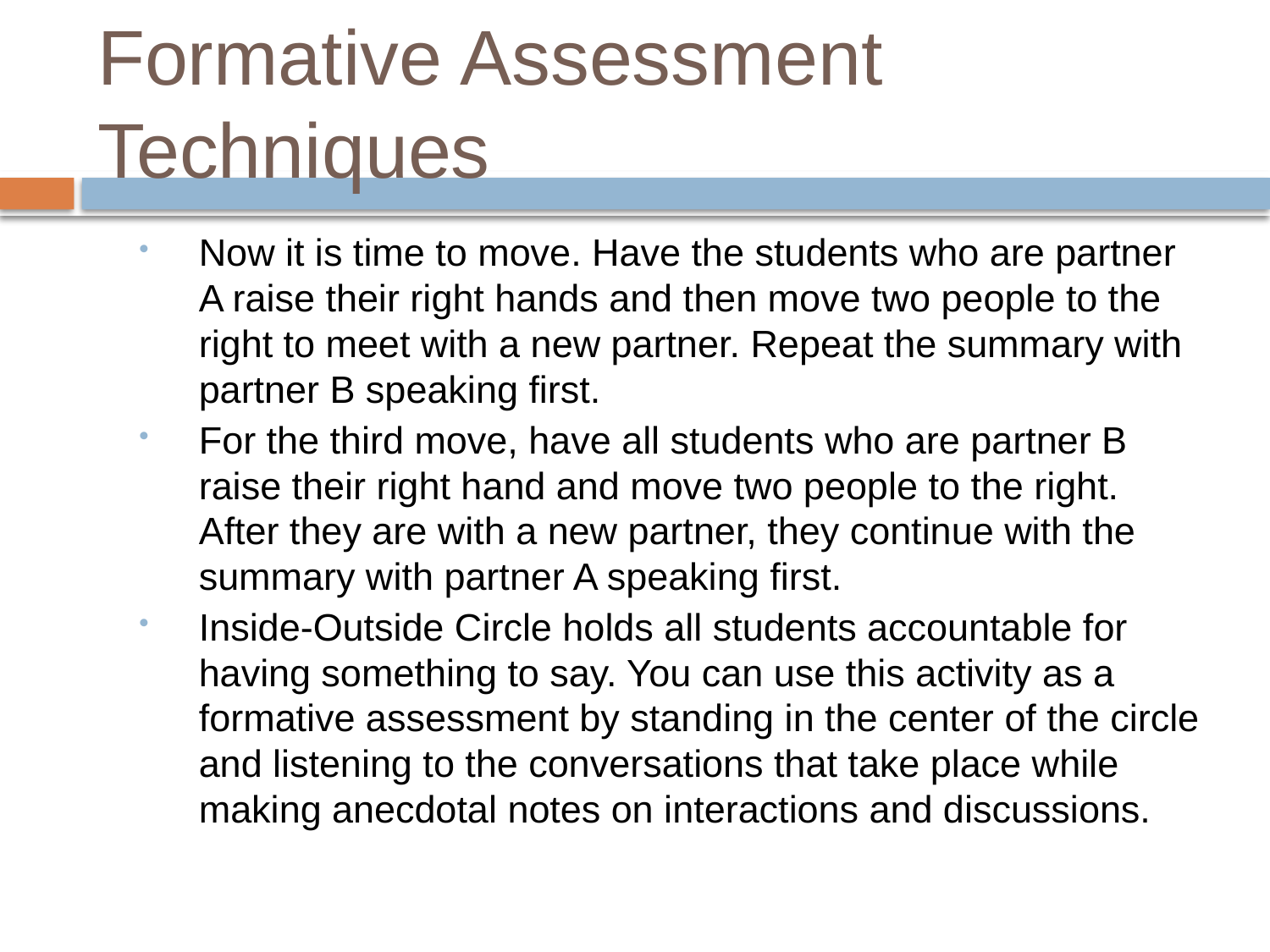

# Formative Assessment Techniques
Now it is time to move. Have the students who are partner A raise their right hands and then move two people to the right to meet with a new partner. Repeat the summary with partner B speaking first.
For the third move, have all students who are partner B raise their right hand and move two people to the right. After they are with a new partner, they continue with the summary with partner A speaking first.
Inside-Outside Circle holds all students accountable for having something to say. You can use this activity as a formative assessment by standing in the center of the circle and listening to the conversations that take place while making anecdotal notes on interactions and discussions.